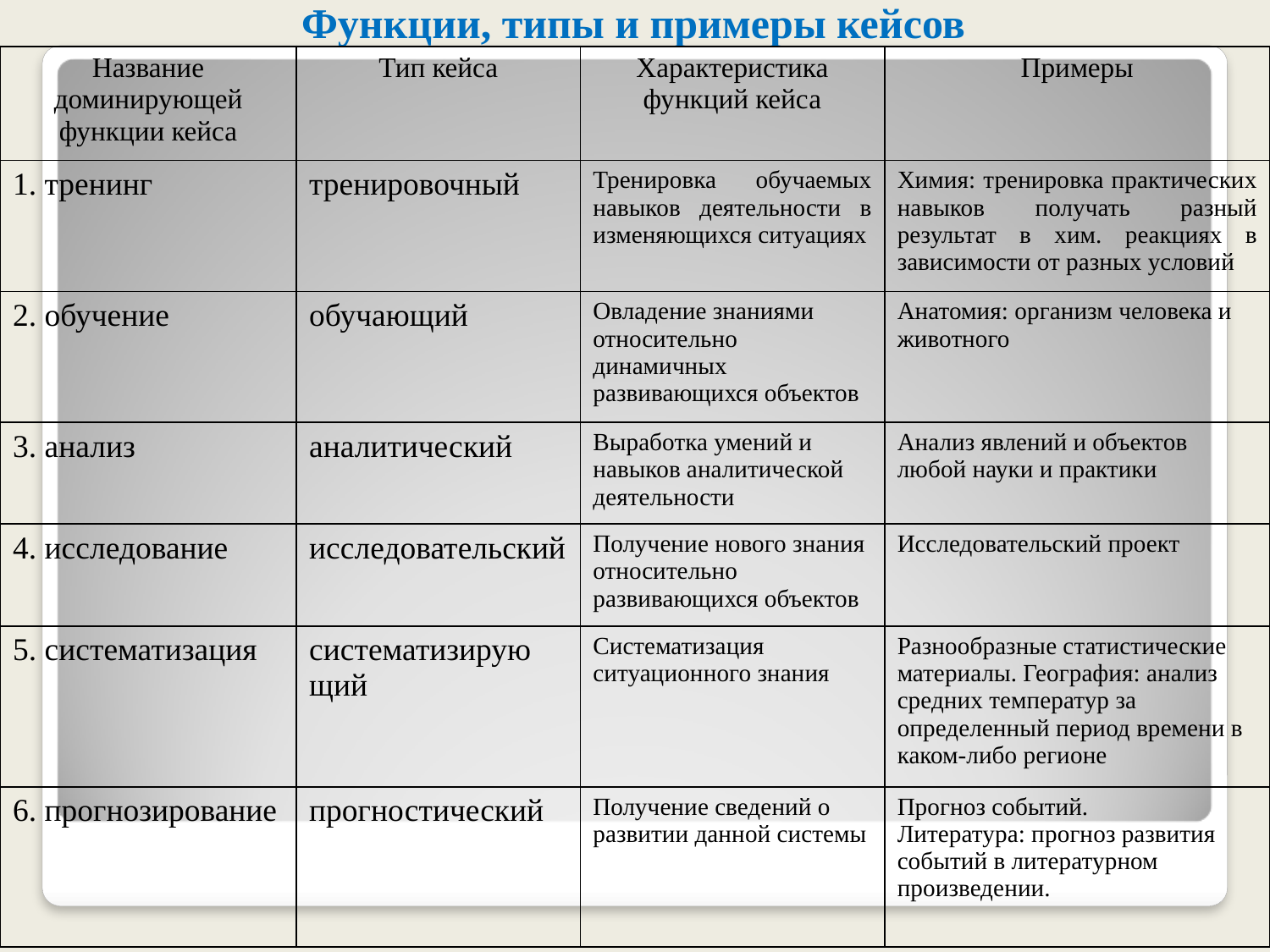

Функции, типы и примеры кейсов
| Название доминирующей функции кейса | Тип кейса | Характеристика функций кейса | Примеры |
| --- | --- | --- | --- |
| 1. тренинг | тренировочный | Тренировка обучаемых навыков деятельности в изменяющихся ситуациях | Химия: тренировка практических навыков получать разный результат в хим. реакциях в зависимости от разных условий |
| 2. обучение | обучающий | Овладение знаниями относительно динамичных развивающихся объектов | Анатомия: организм человека и животного |
| 3. анализ | аналитический | Выработка умений и навыков аналитической деятельности | Анализ явлений и объектов любой науки и практики |
| 4. исследование | исследовательский | Получение нового знания относительно развивающихся объектов | Исследовательский проект |
| 5. систематизация | систематизирую щий | Систематизация ситуационного знания | Разнообразные статистические материалы. География: анализ средних температур за определенный период времени в каком-либо регионе |
| 6. прогнозирование | прогностический | Получение сведений о развитии данной системы | Прогноз событий. Литература: прогноз развития событий в литературном произведении. |